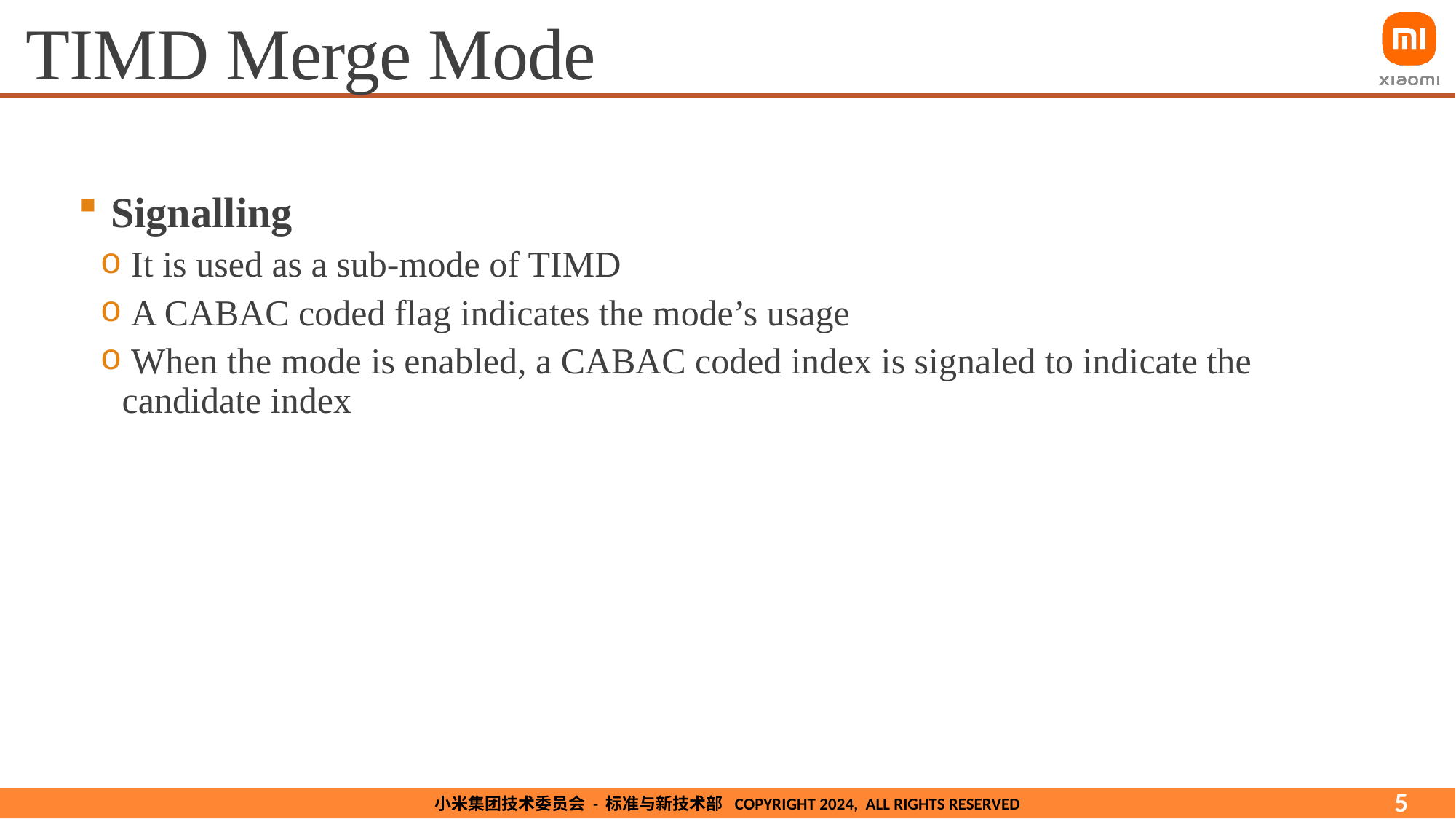

# TIMD Merge Mode

 Signalling
 It is used as a sub-mode of TIMD
 A CABAC coded flag indicates the mode’s usage
 When the mode is enabled, a CABAC coded index is signaled to indicate the candidate index

5